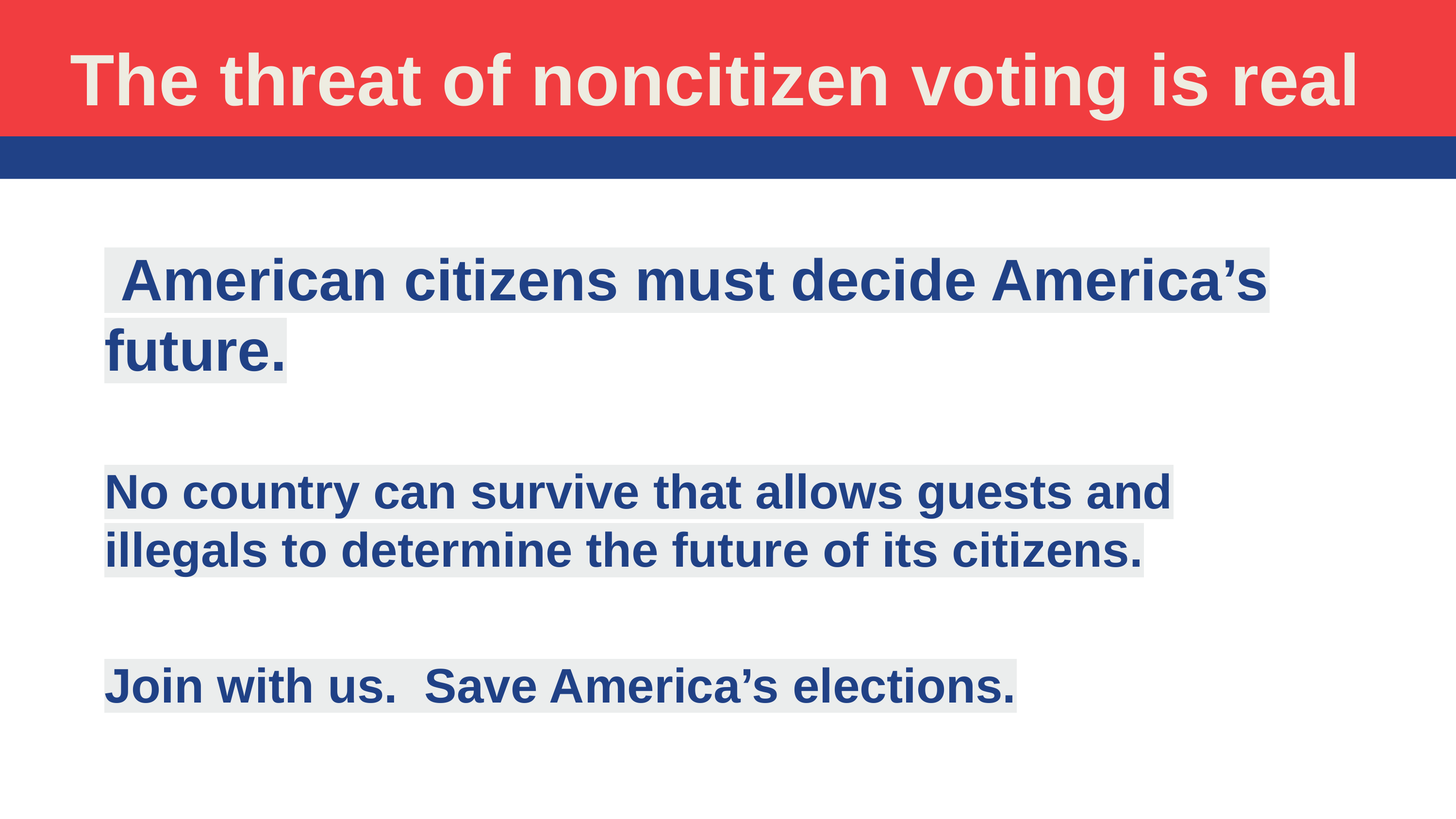

# The threat of noncitizen voting is real

 American citizens must decide America’s future.

No country can survive that allows guests and illegals to determine the future of its citizens.

Join with us.  Save America’s elections.